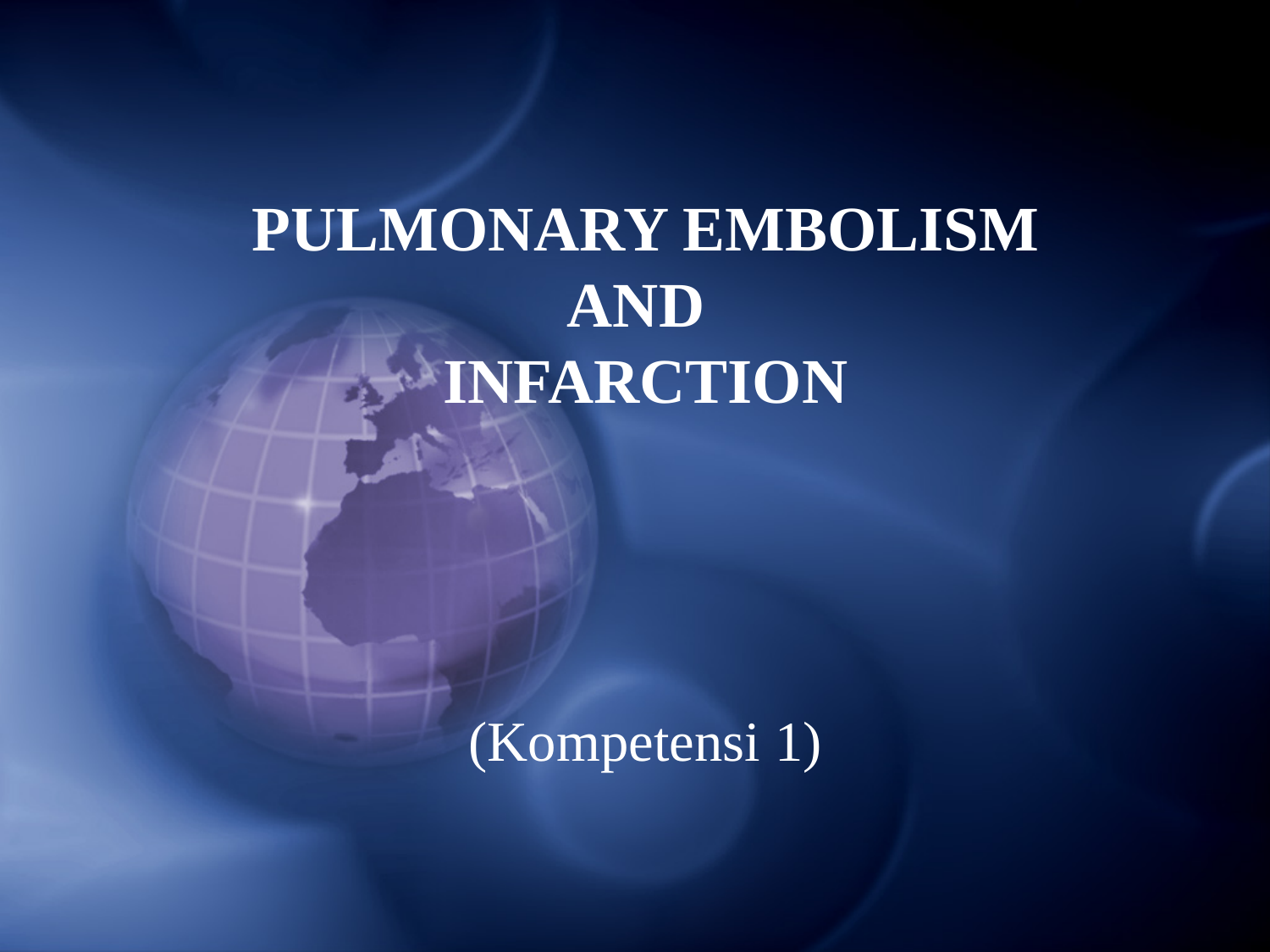

# PULMONARY EMBOLISM AND INFARCTION
(Kompetensi 1)